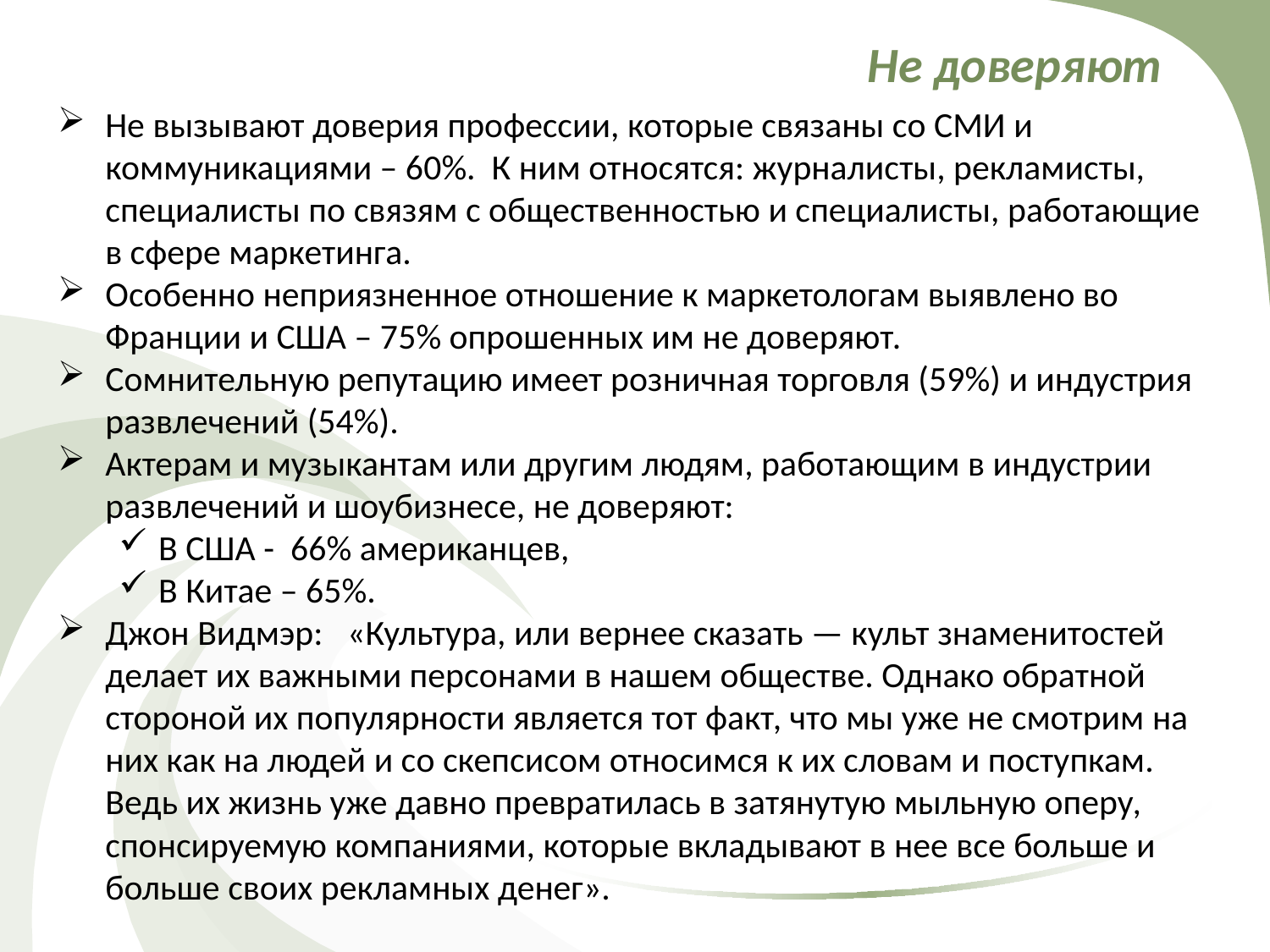

# Не доверяют
Не вызывают доверия профессии, которые связаны со СМИ и коммуникациями – 60%.  К ним относятся: журналисты, рекламисты, специалисты по связям с общественностью и специалисты, работающие в сфере маркетинга.
Особенно неприязненное отношение к маркетологам выявлено во Франции и США – 75% опрошенных им не доверяют.
Сомнительную репутацию имеет розничная торговля (59%) и индустрия развлечений (54%).
Актерам и музыкантам или другим людям, работающим в индустрии развлечений и шоубизнесе, не доверяют:
В США -  66% американцев,
В Китае – 65%.
Джон Видмэр:   «Культура, или вернее сказать — культ знаменитостей делает их важными персонами в нашем обществе. Однако обратной стороной их популярности является тот факт, что мы уже не смотрим на них как на людей и со скепсисом относимся к их словам и поступкам. Ведь их жизнь уже давно превратилась в затянутую мыльную оперу, спонсируемую компаниями, которые вкладывают в нее все больше и больше своих рекламных денег».